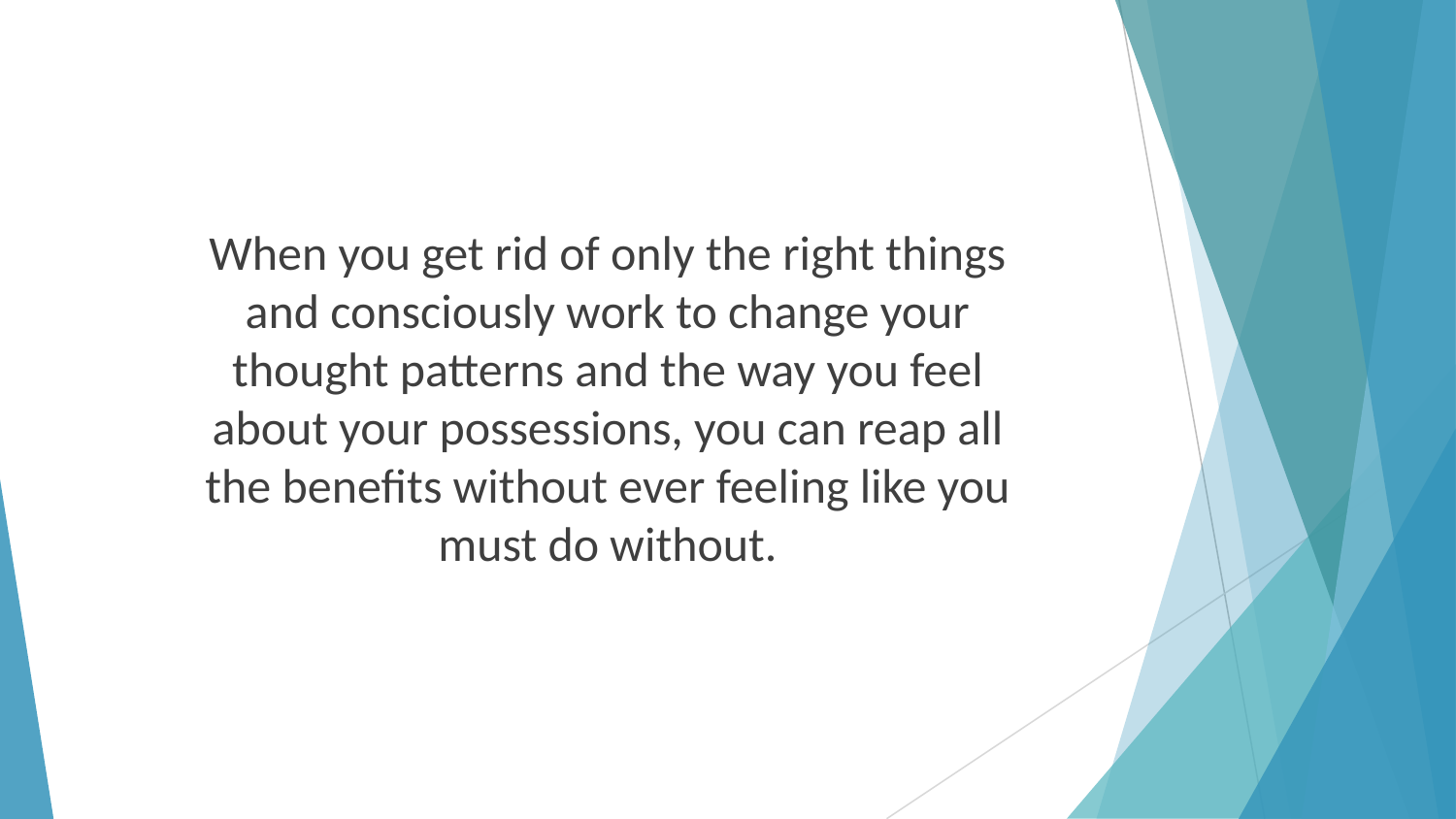

When you get rid of only the right things and consciously work to change your thought patterns and the way you feel about your possessions, you can reap all the benefits without ever feeling like you must do without.